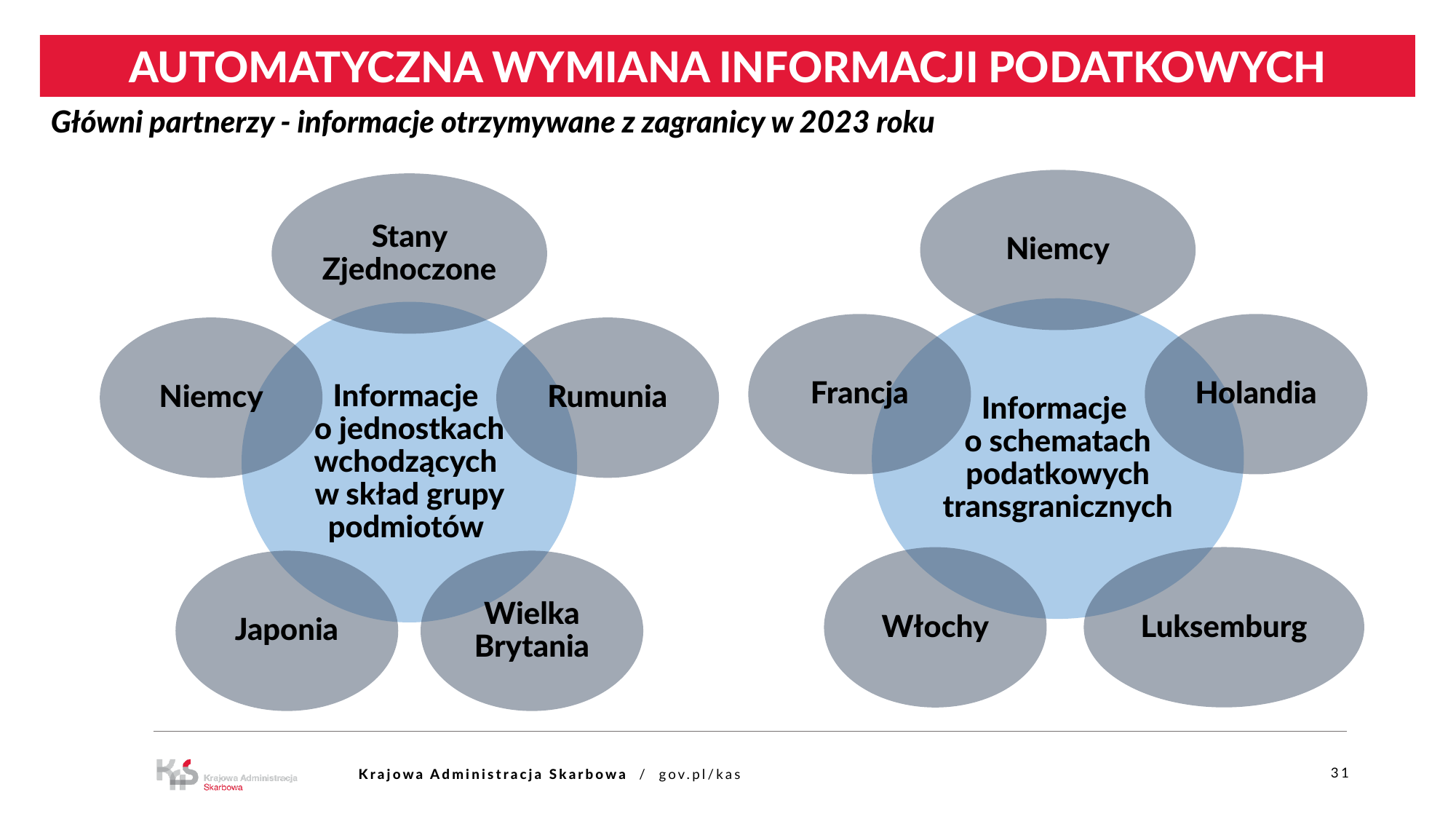

AUTOMATYCZNA WYMIANA INFORMACJI PODATKOWYCH
Główni partnerzy - informacje otrzymywane z zagranicy w 2023 roku
Informacje
o schematach podatkowych transgranicznych
Niemcy
Holandia
Luksemburg
Włochy
Francja
Informacje
o jednostkach wchodzących
w skład grupy podmiotów
Stany Zjednoczone
Rumunia
Wielka Brytania
Japonia
Niemcy